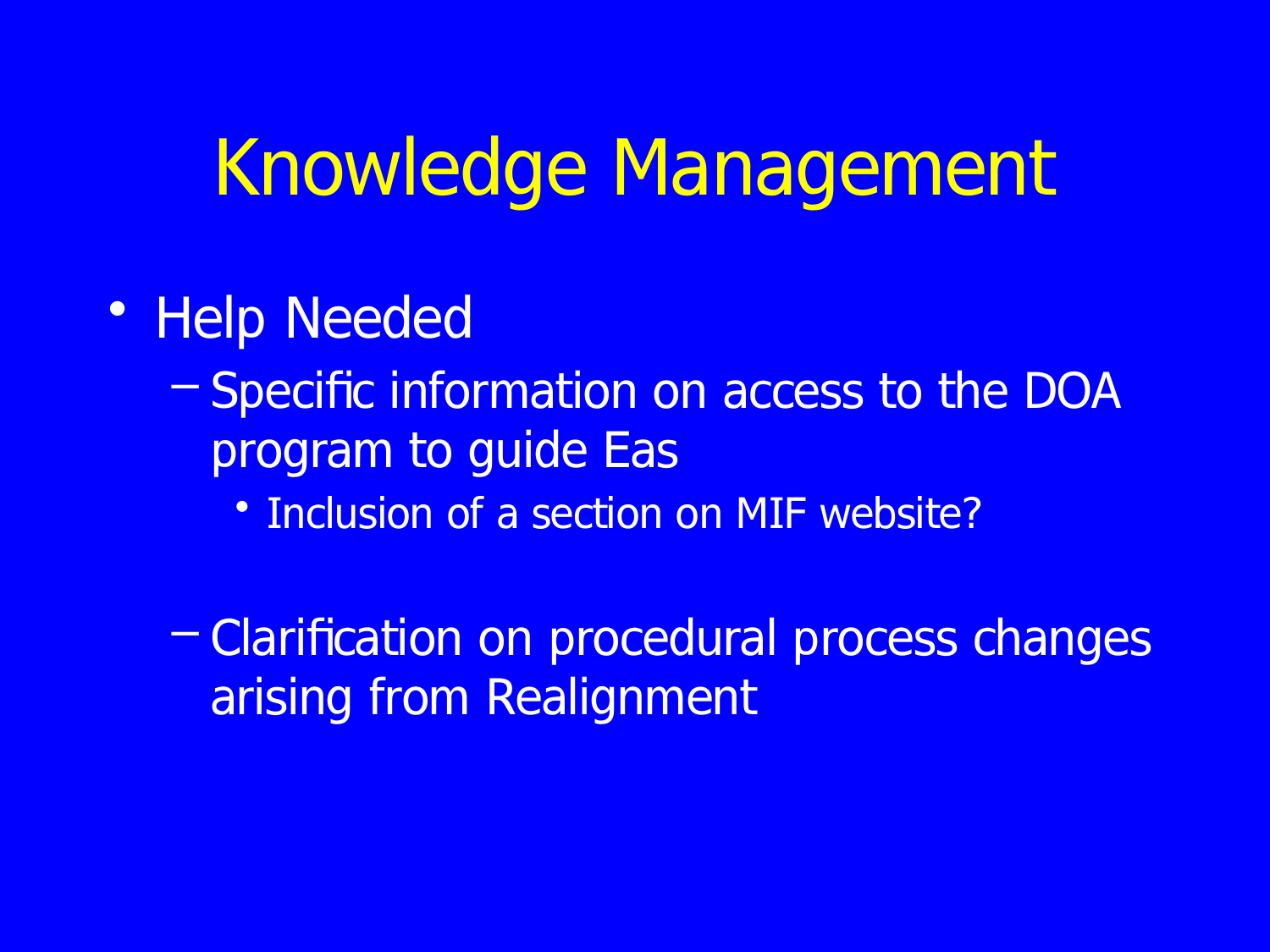

# Knowledge Management
Help Needed
Specific information on access to the DOA program to guide Eas
Inclusion of a section on MIF website?

Clarification on procedural process changes arising from Realignment